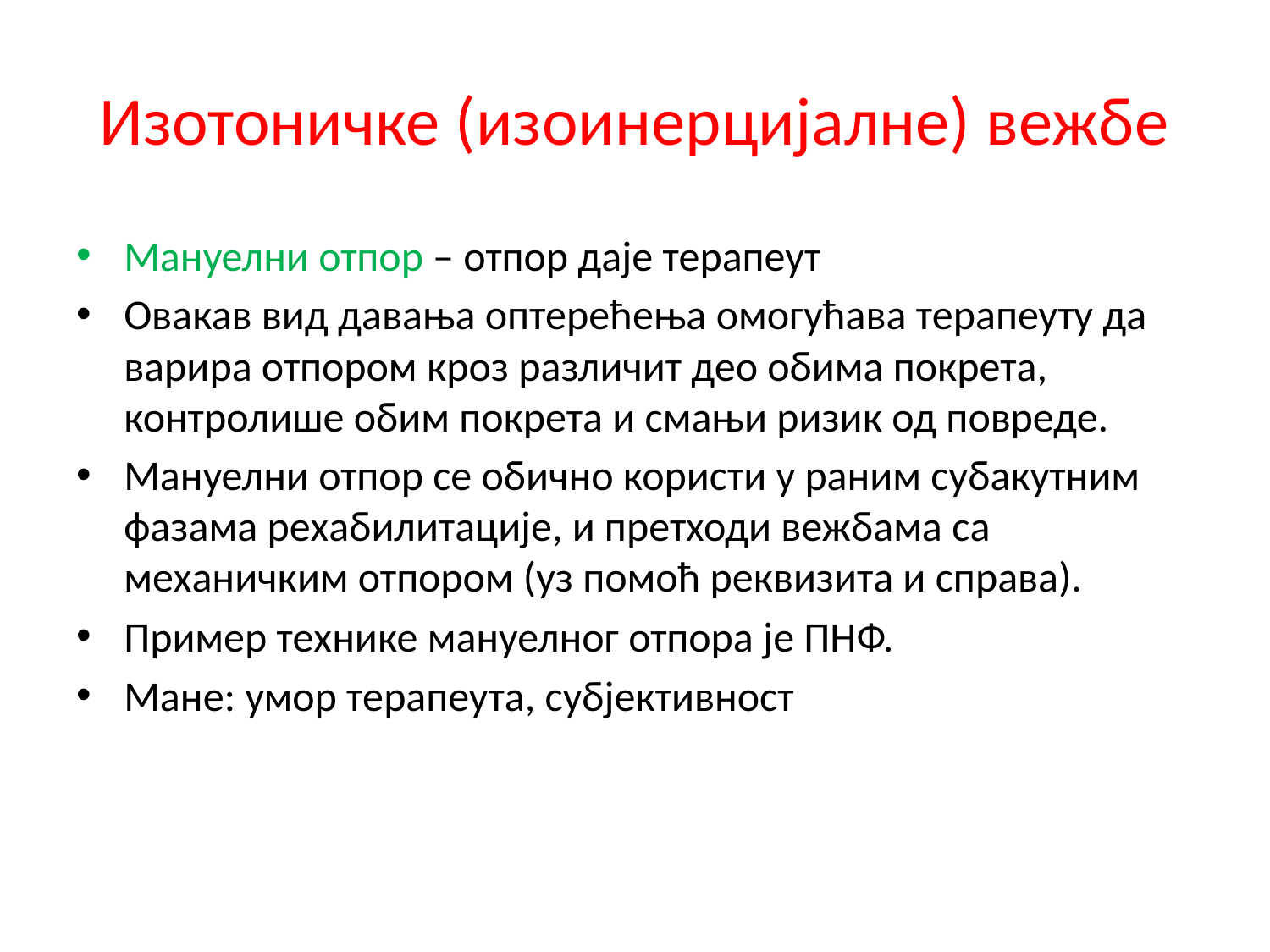

# Изотоничке (изоинерцијалне) вежбе
Мануелни отпор – отпор даје терапеут
Овакав вид давања оптерећења омогућава терапеуту да варира отпором кроз различит део обима покрета, контролише обим покрета и смањи ризик од повреде.
Мануелни отпор се обично користи у раним субакутним фазама рехабилитације, и претходи вежбама са механичким отпором (уз помоћ реквизита и справа).
Пример технике мануелног отпора је ПНФ.
Мане: умор терапеута, субјективност